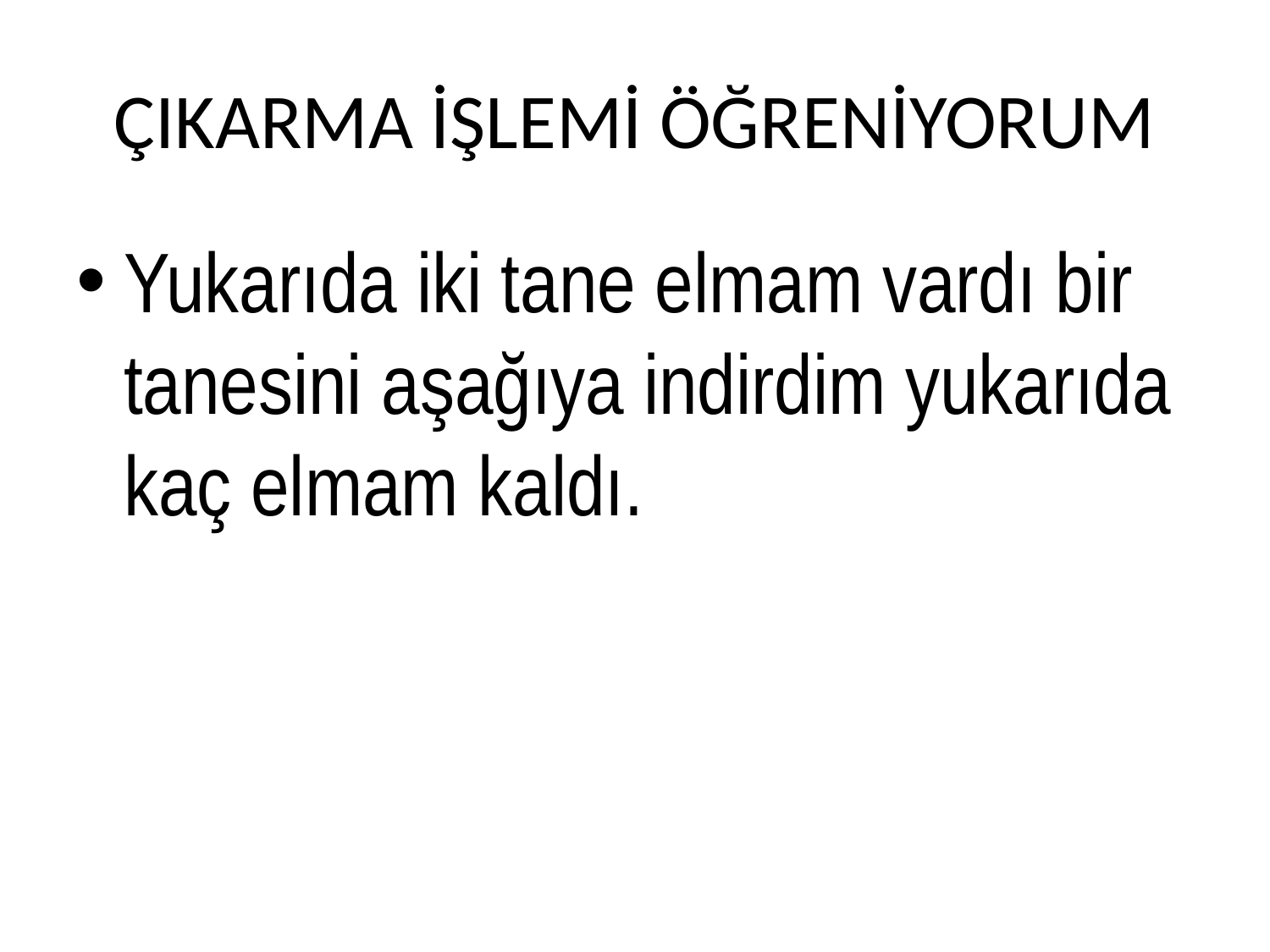

# ÇIKARMA İŞLEMİ ÖĞRENİYORUM
Yukarıda iki tane elmam vardı bir tanesini aşağıya indirdim yukarıda kaç elmam kaldı.